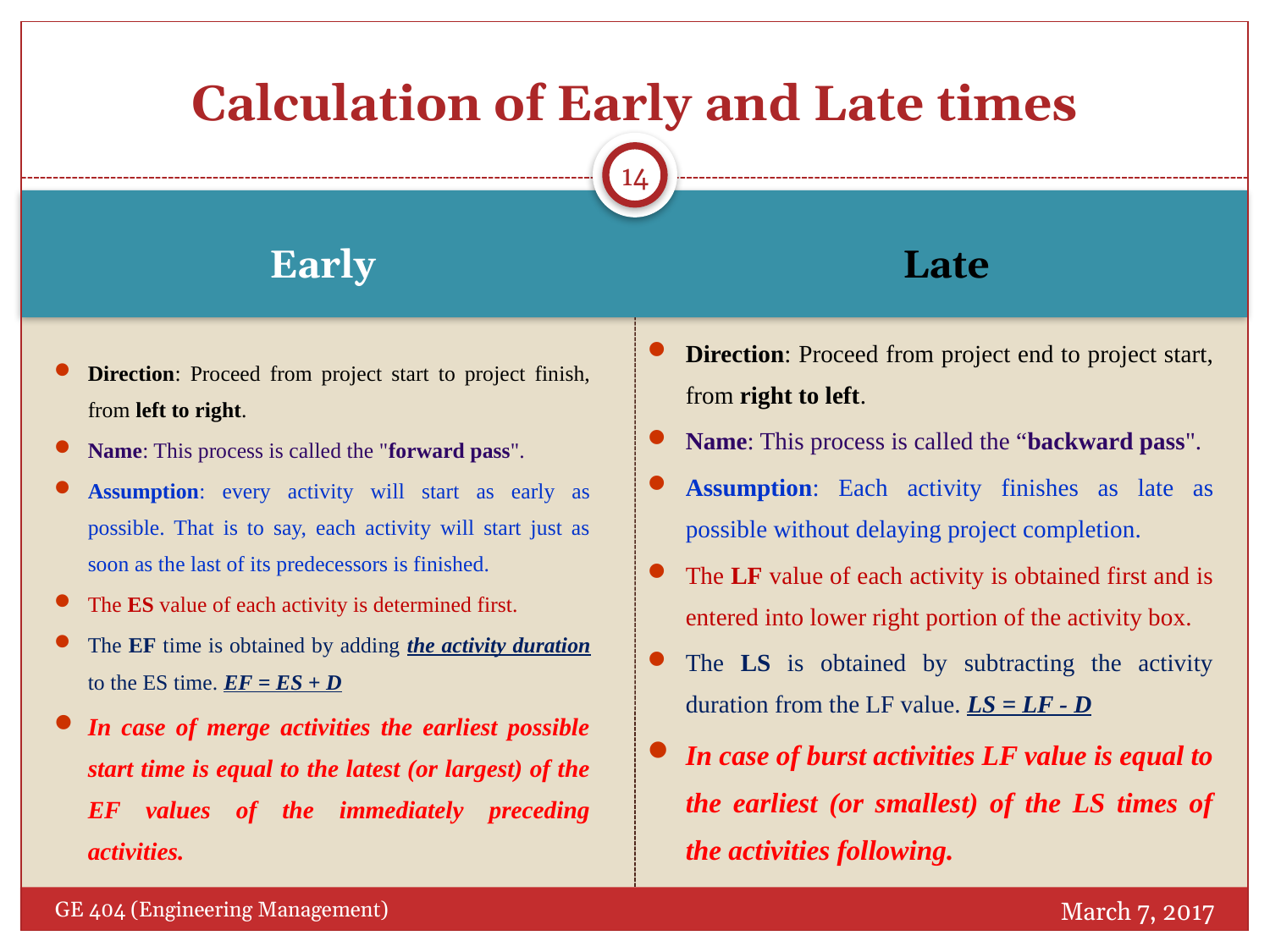

# Calculation of Early and Late times
14
Early
Late
Direction: Proceed from project end to project start, from right to left.
Name: This process is called the “backward pass".
Assumption: Each activity finishes as late as possible without delaying project completion.
The LF value of each activity is obtained first and is entered into lower right portion of the activity box.
The LS is obtained by subtracting the activity duration from the LF value. LS = LF - D
In case of burst activities LF value is equal to the earliest (or smallest) of the LS times of the activities following.
Direction: Proceed from project start to project finish, from left to right.
Name: This process is called the "forward pass".
Assumption: every activity will start as early as possible. That is to say, each activity will start just as soon as the last of its predecessors is finished.
The ES value of each activity is determined first.
The EF time is obtained by adding the activity duration to the ES time. EF = ES + D
In case of merge activities the earliest possible start time is equal to the latest (or largest) of the EF values of the immediately preceding activities.

March 7, 2017
GE 404 (Engineering Management)